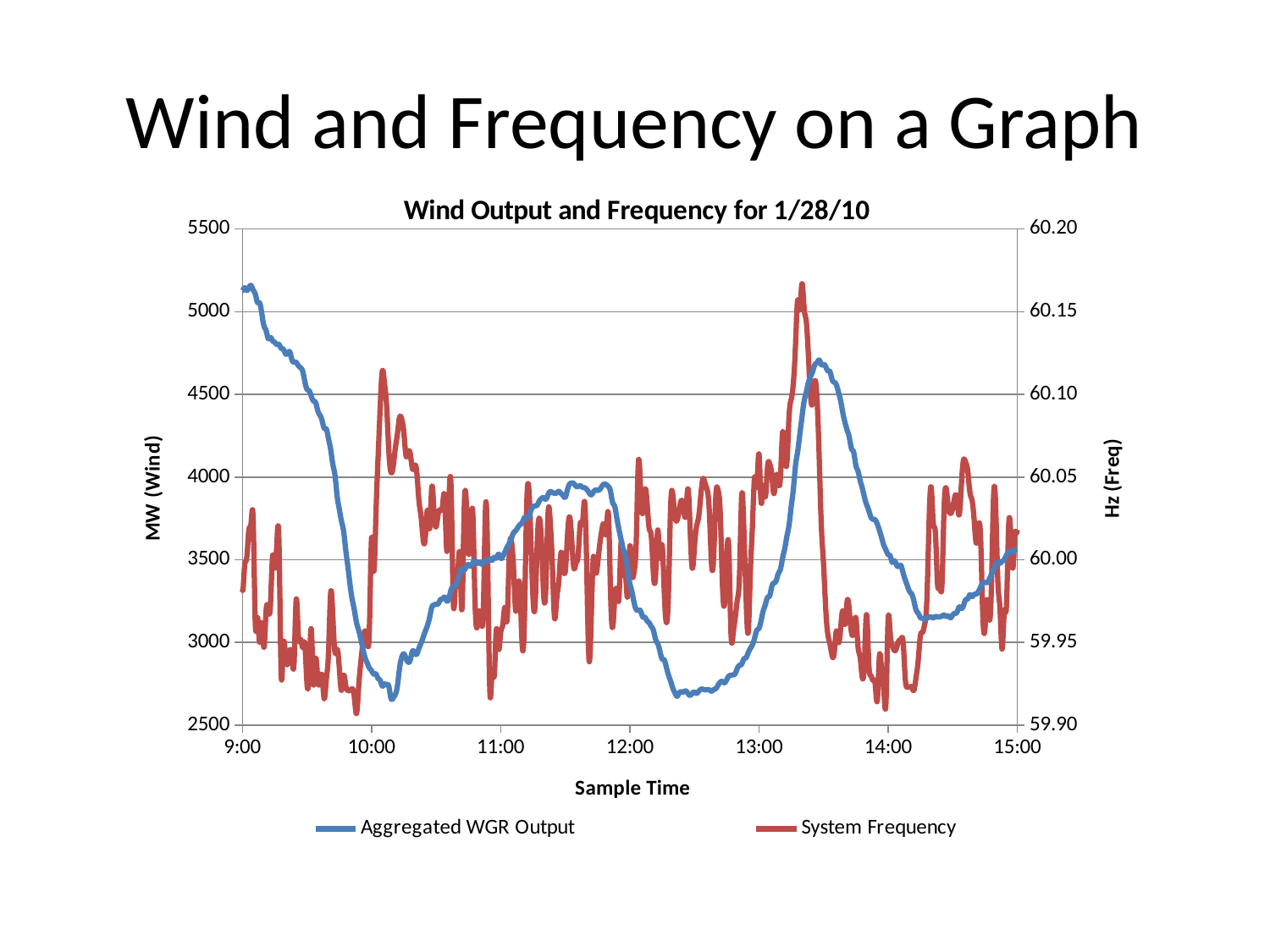

# Wind and Frequency on a Graph

### Chart: Wind Output and Frequency for 1/28/10

| Category |  |  |
|---|---|---|